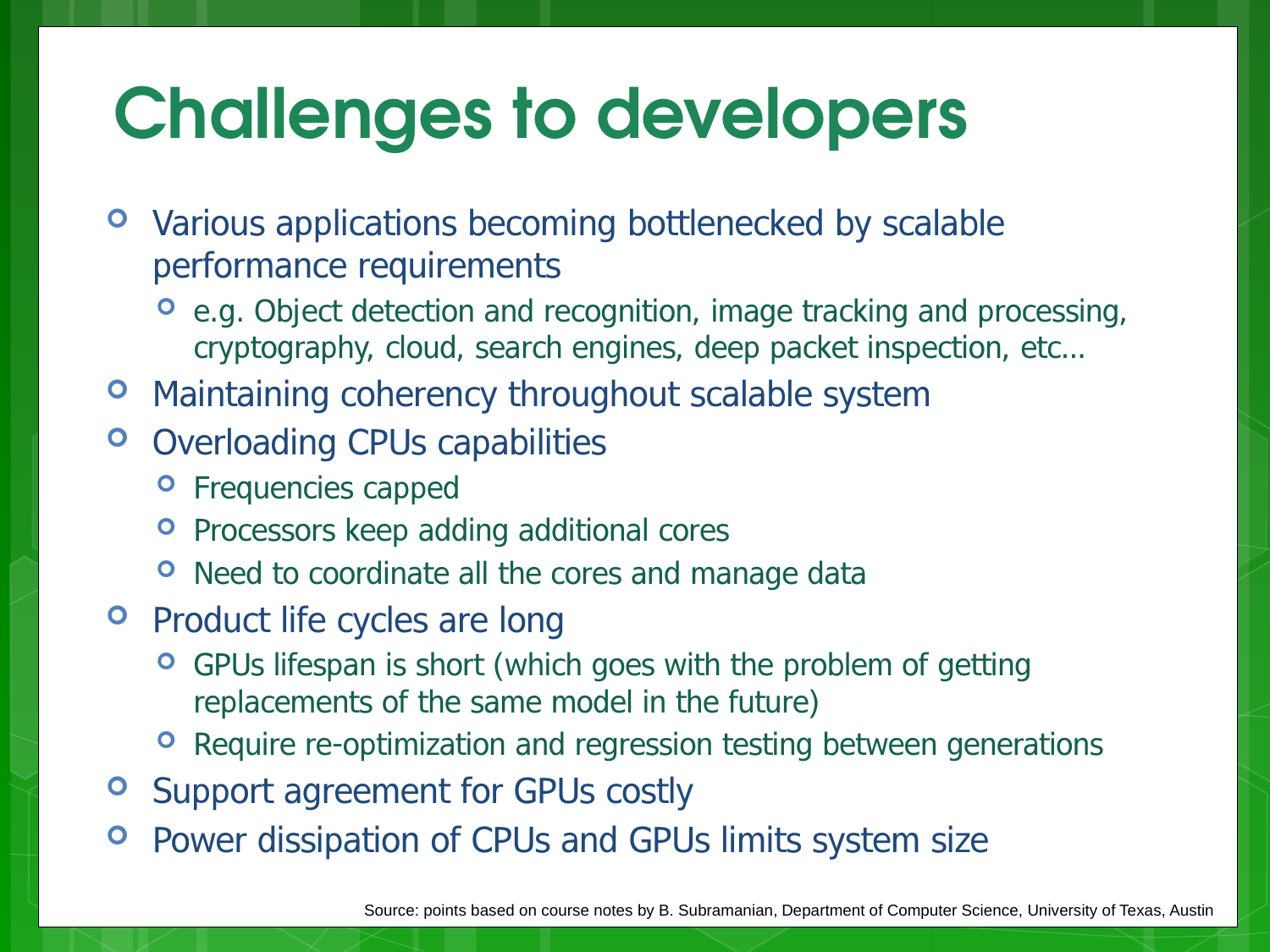

# Challenges to developers
Various applications becoming bottlenecked by scalable performance requirements
e.g. Object detection and recognition, image tracking and processing, cryptography, cloud, search engines, deep packet inspection, etc…
Maintaining coherency throughout scalable system
Overloading CPUs capabilities
Frequencies capped
Processors keep adding additional cores
Need to coordinate all the cores and manage data
Product life cycles are long
GPUs lifespan is short (which goes with the problem of getting replacements of the same model in the future)
Require re-optimization and regression testing between generations
Support agreement for GPUs costly
Power dissipation of CPUs and GPUs limits system size
Source: points based on course notes by B. Subramanian, Department of Computer Science, University of Texas, Austin